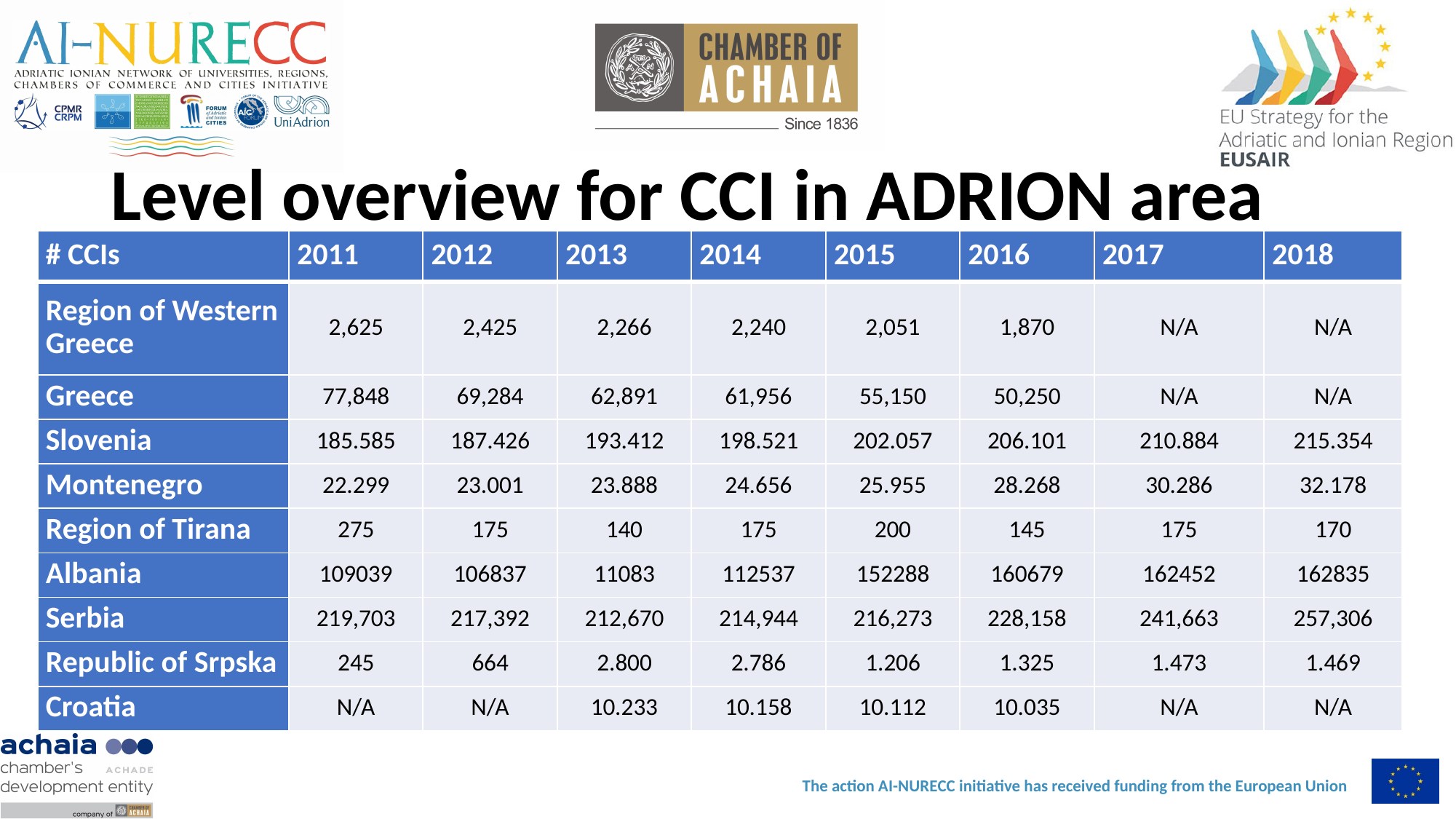

# Level overview for CCI in ADRION area
| # CCIs | 2011 | 2012 | 2013 | 2014 | 2015 | 2016 | 2017 | 2018 |
| --- | --- | --- | --- | --- | --- | --- | --- | --- |
| Region of Western Greece | 2,625 | 2,425 | 2,266 | 2,240 | 2,051 | 1,870 | Ν/Α | Ν/Α |
| Greece | 77,848 | 69,284 | 62,891 | 61,956 | 55,150 | 50,250 | Ν/Α | Ν/Α |
| Slovenia | 185.585 | 187.426 | 193.412 | 198.521 | 202.057 | 206.101 | 210.884 | 215.354 |
| Montenegro | 22.299 | 23.001 | 23.888 | 24.656 | 25.955 | 28.268 | 30.286 | 32.178 |
| Region of Tirana | 275 | 175 | 140 | 175 | 200 | 145 | 175 | 170 |
| Albania | 109039 | 106837 | 11083 | 112537 | 152288 | 160679 | 162452 | 162835 |
| Serbia | 219,703 | 217,392 | 212,670 | 214,944 | 216,273 | 228,158 | 241,663 | 257,306 |
| Republic of Srpska | 245 | 664 | 2.800 | 2.786 | 1.206 | 1.325 | 1.473 | 1.469 |
| Croatia | N/A | N/A | 10.233 | 10.158 | 10.112 | 10.035 | Ν/Α | Ν/Α |